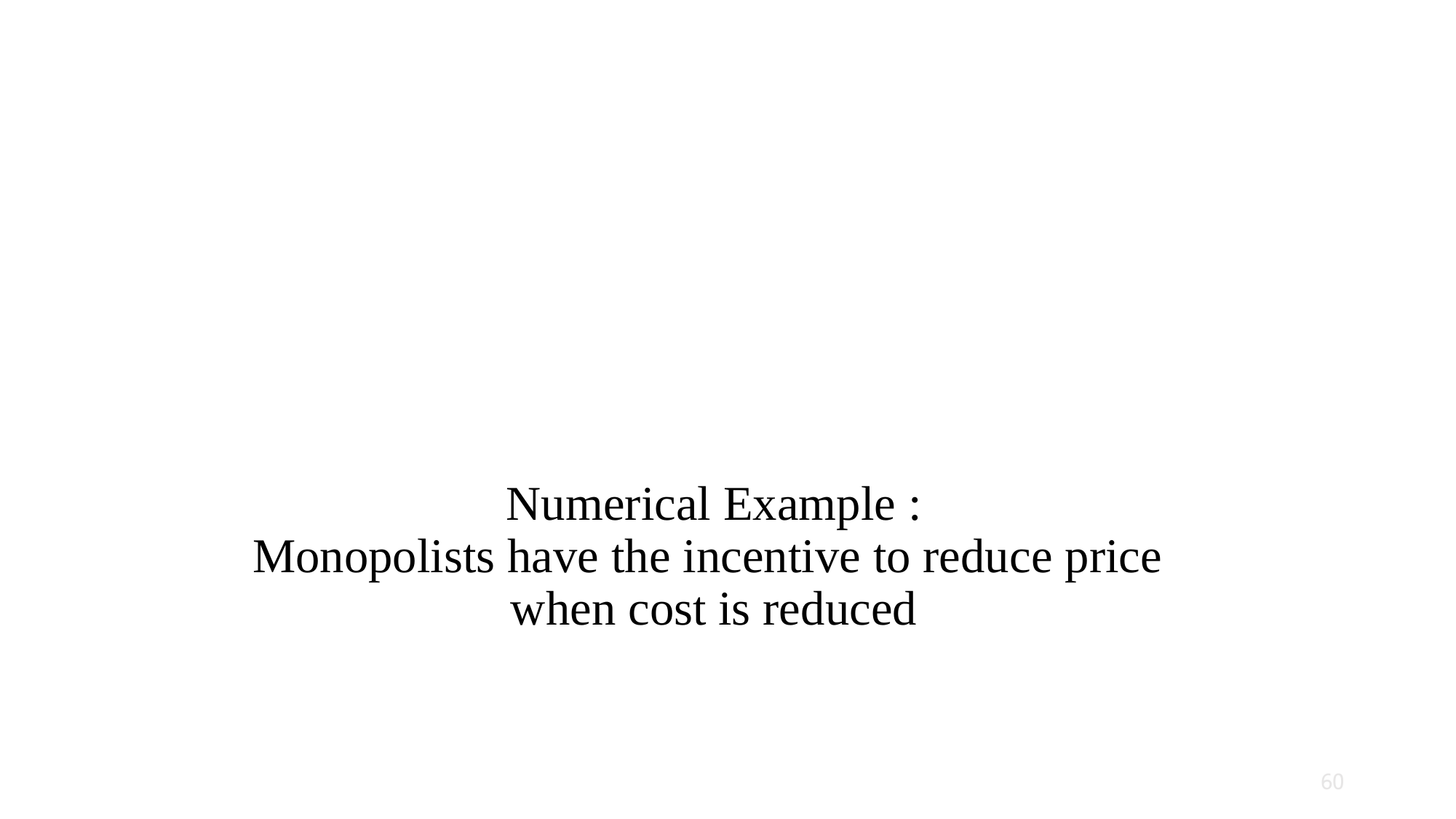

# Numerical Example : Monopolists have the incentive to reduce price when cost is reduced

60